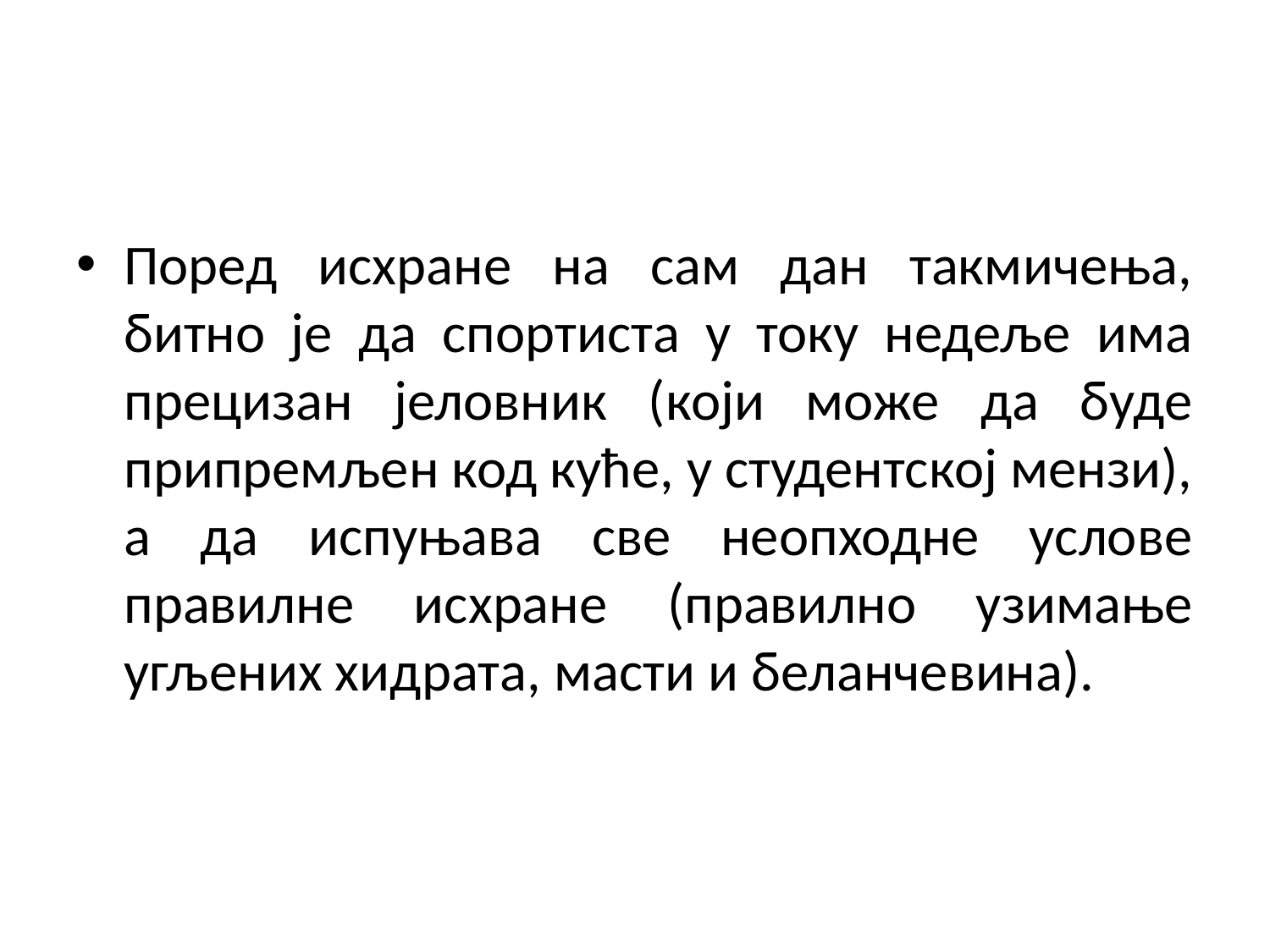

Поред исхране на сам дан такмичења, битно је да спортиста у току недеље има прецизан јеловник (који може да буде припремљен код куће, у студентској мензи), а да испуњава све неопходне услове правилне исхране (правилно узимање угљених хидрата, масти и беланчевина).